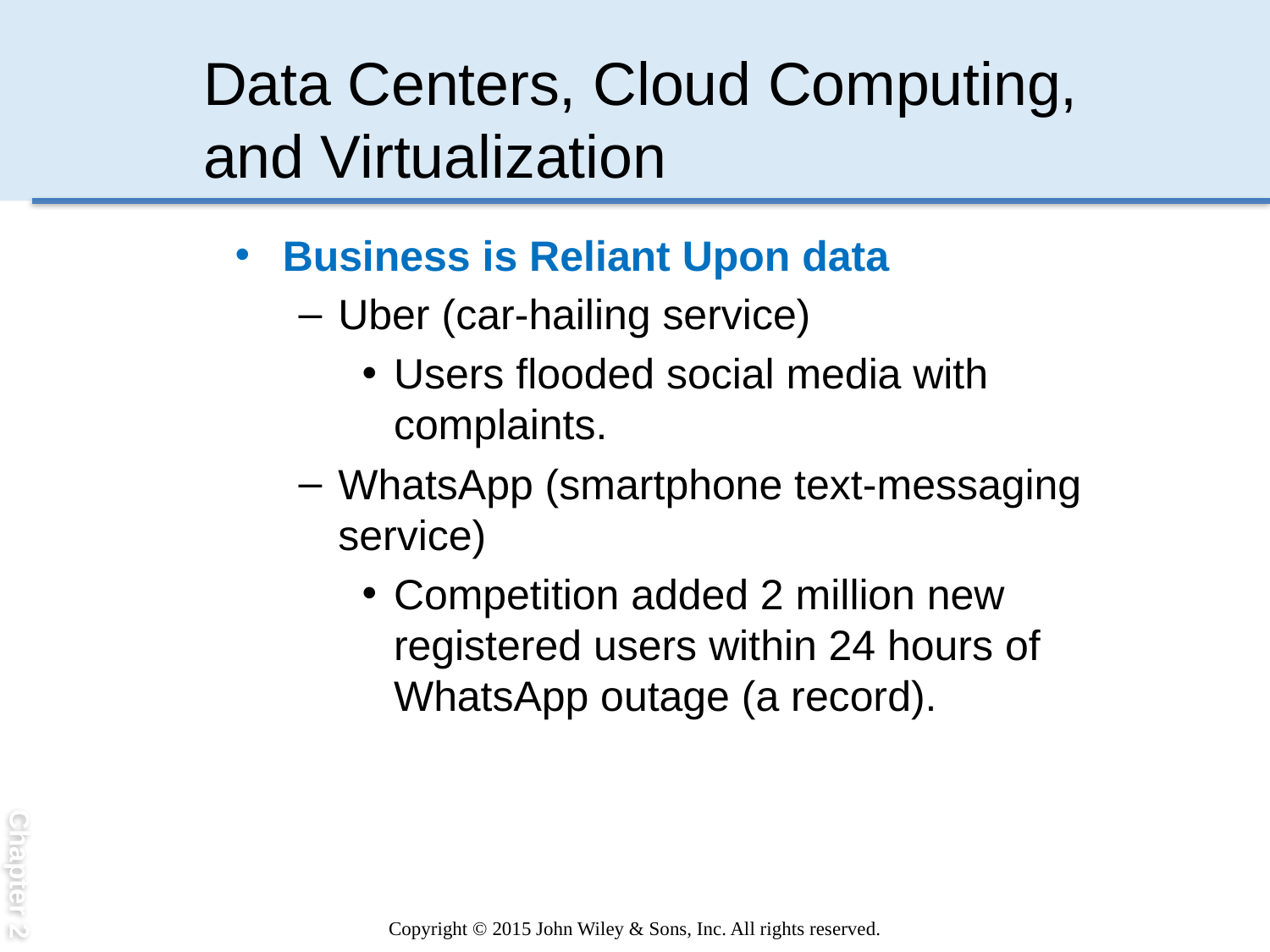

Chapter 2
# Data Centers, Cloud Computing, and Virtualization
Business is Reliant Upon data
Uber (car-hailing service)
Users flooded social media with complaints.
WhatsApp (smartphone text-messaging service)
Competition added 2 million new registered users within 24 hours of WhatsApp outage (a record).